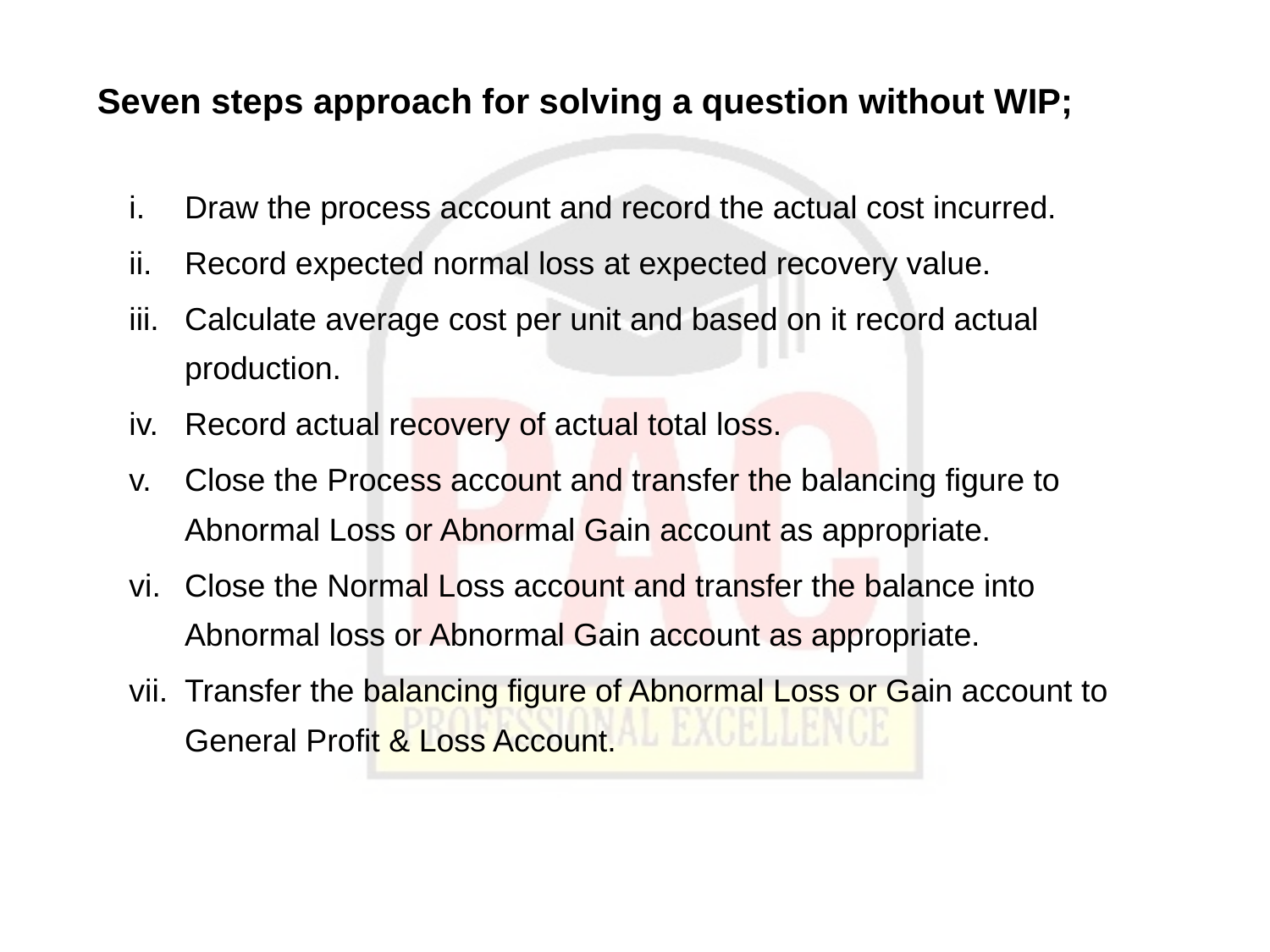

# Seven steps approach for solving a question without WIP;
Draw the process account and record the actual cost incurred.
Record expected normal loss at expected recovery value.
Calculate average cost per unit and based on it record actual production.
Record actual recovery of actual total loss.
Close the Process account and transfer the balancing figure to Abnormal Loss or Abnormal Gain account as appropriate.
Close the Normal Loss account and transfer the balance into Abnormal loss or Abnormal Gain account as appropriate.
Transfer the balancing figure of Abnormal Loss or Gain account to General Profit & Loss Account.